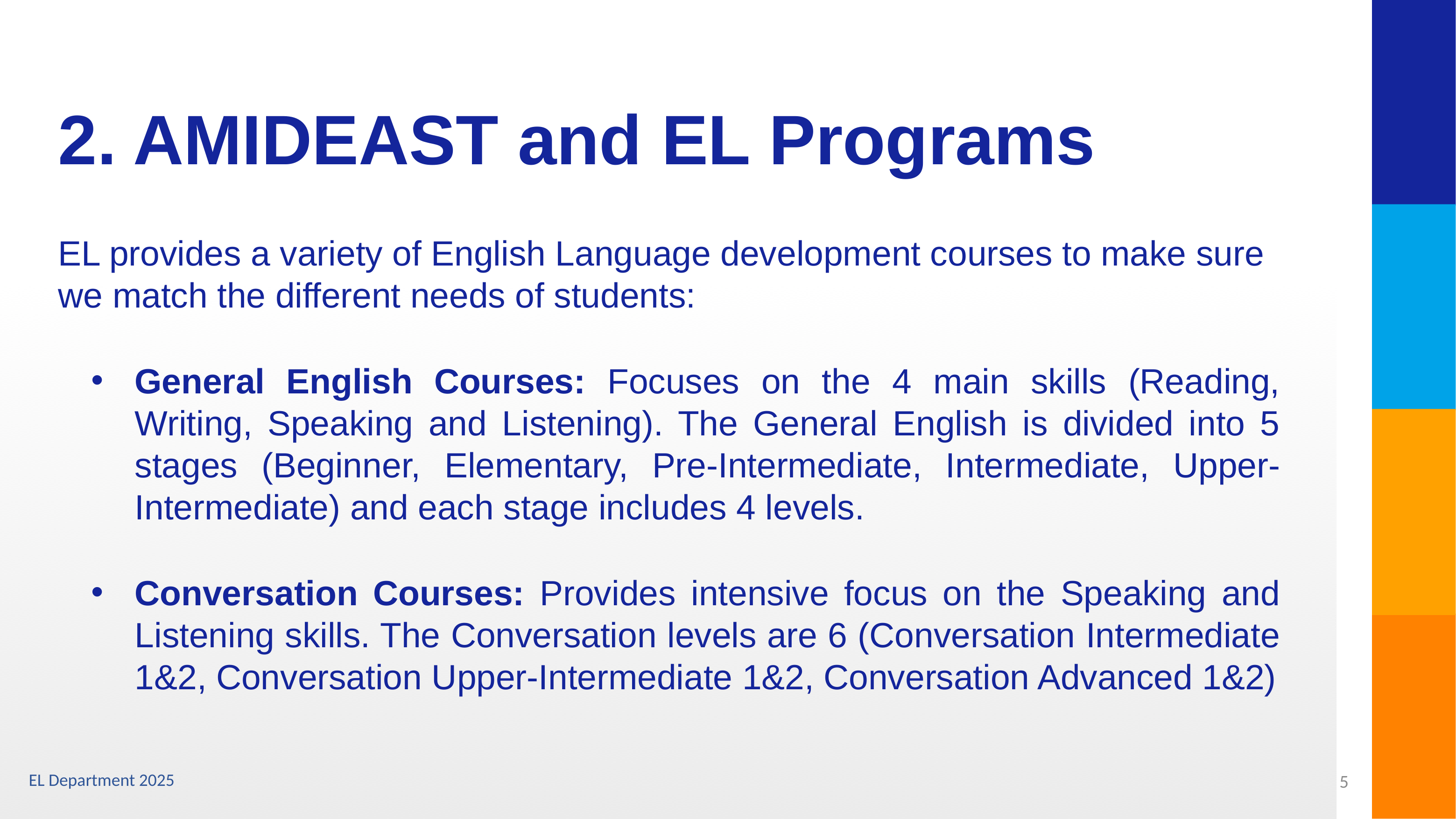

2. AMIDEAST and EL Programs
EL provides a variety of English Language development courses to make sure we match the different needs of students:

General English Courses: Focuses on the 4 main skills (Reading, Writing, Speaking and Listening). The General English is divided into 5 stages (Beginner, Elementary, Pre-Intermediate, Intermediate, Upper-Intermediate) and each stage includes 4 levels.

Conversation Courses: Provides intensive focus on the Speaking and Listening skills. The Conversation levels are 6 (Conversation Intermediate 1&2, Conversation Upper-Intermediate 1&2, Conversation Advanced 1&2)

5
EL Department 2025